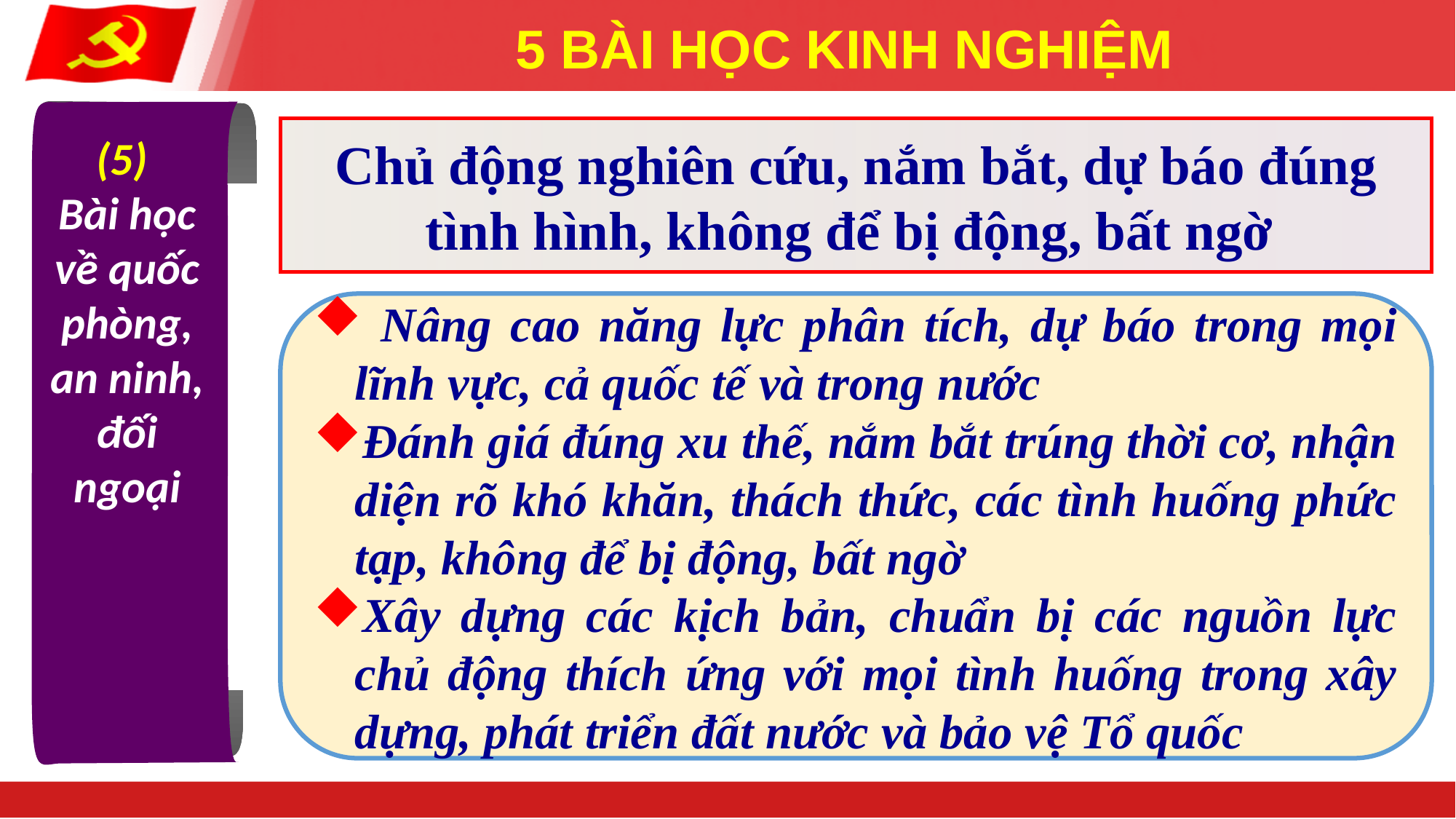

# 5 BÀI HỌC KINH NGHIỆM

(5)
Bài học
về quốc phòng, an ninh, đối ngoại
Chủ động nghiên cứu, nắm bắt, dự báo đúng tình hình, không để bị động, bất ngờ
 Nâng cao năng lực phân tích, dự báo trong mọi lĩnh vực, cả quốc tế và trong nước
Đánh giá đúng xu thế, nắm bắt trúng thời cơ, nhận diện rõ khó khăn, thách thức, các tình huống phức tạp, không để bị động, bất ngờ
Xây dựng các kịch bản, chuẩn bị các nguồn lực chủ động thích ứng với mọi tình huống trong xây dựng, phát triển đất nước và bảo vệ Tổ quốc